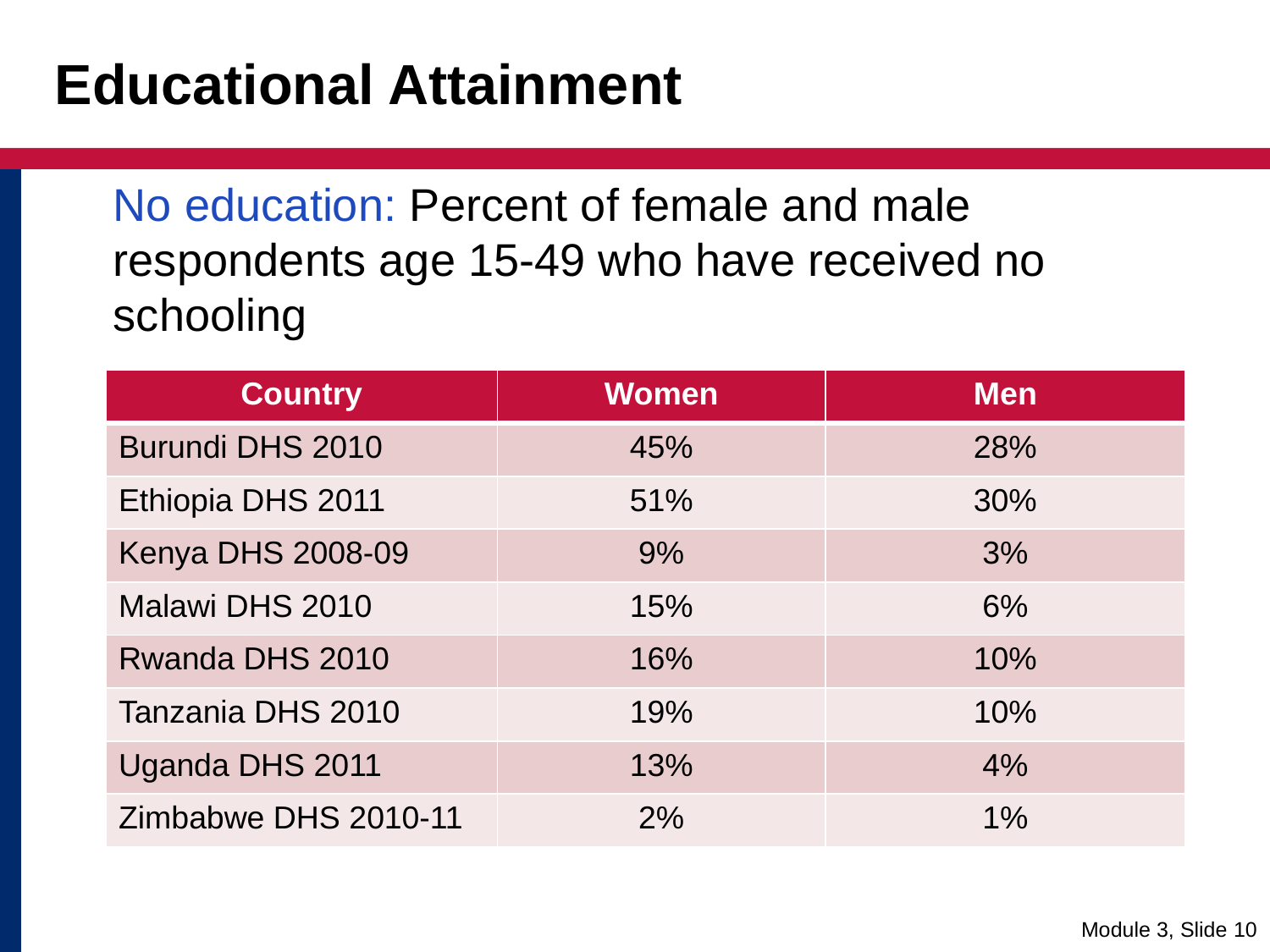

# Educational Attainment
	No education: Percent of female and male respondents age 15-49 who have received no schooling

| Country | Women | Men |
| --- | --- | --- |
| Burundi DHS 2010 | 45% | 28% |
| Ethiopia DHS 2011 | 51% | 30% |
| Kenya DHS 2008-09 | 9% | 3% |
| Malawi DHS 2010 | 15% | 6% |
| Rwanda DHS 2010 | 16% | 10% |
| Tanzania DHS 2010 | 19% | 10% |
| Uganda DHS 2011 | 13% | 4% |
| Zimbabwe DHS 2010-11 | 2% | 1% |
Module 3, Slide 10